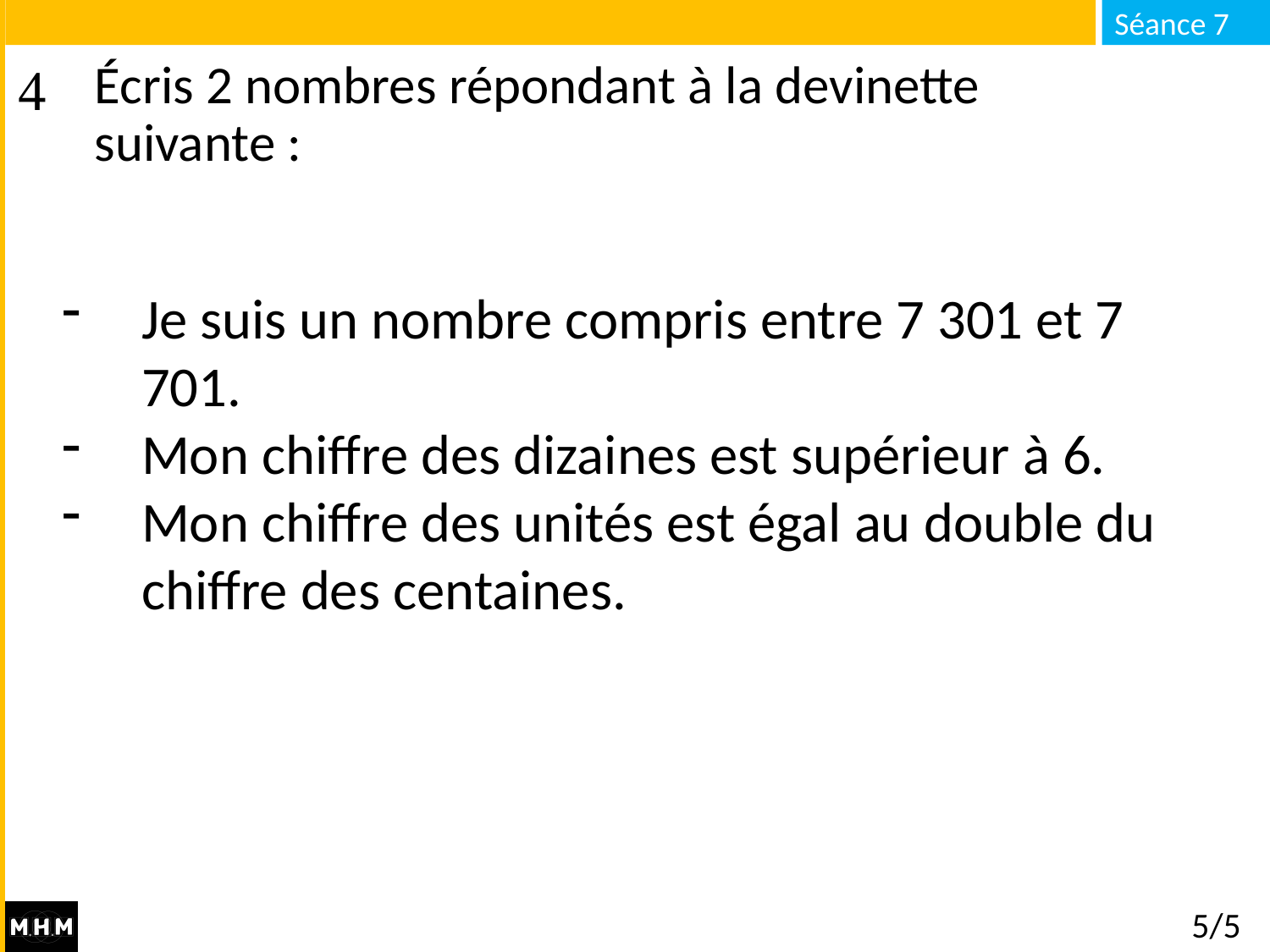

# Écris 2 nombres répondant à la devinette suivante :
Je suis un nombre compris entre 7 301 et 7 701.
Mon chiffre des dizaines est supérieur à 6.
Mon chiffre des unités est égal au double du chiffre des centaines.
5/5